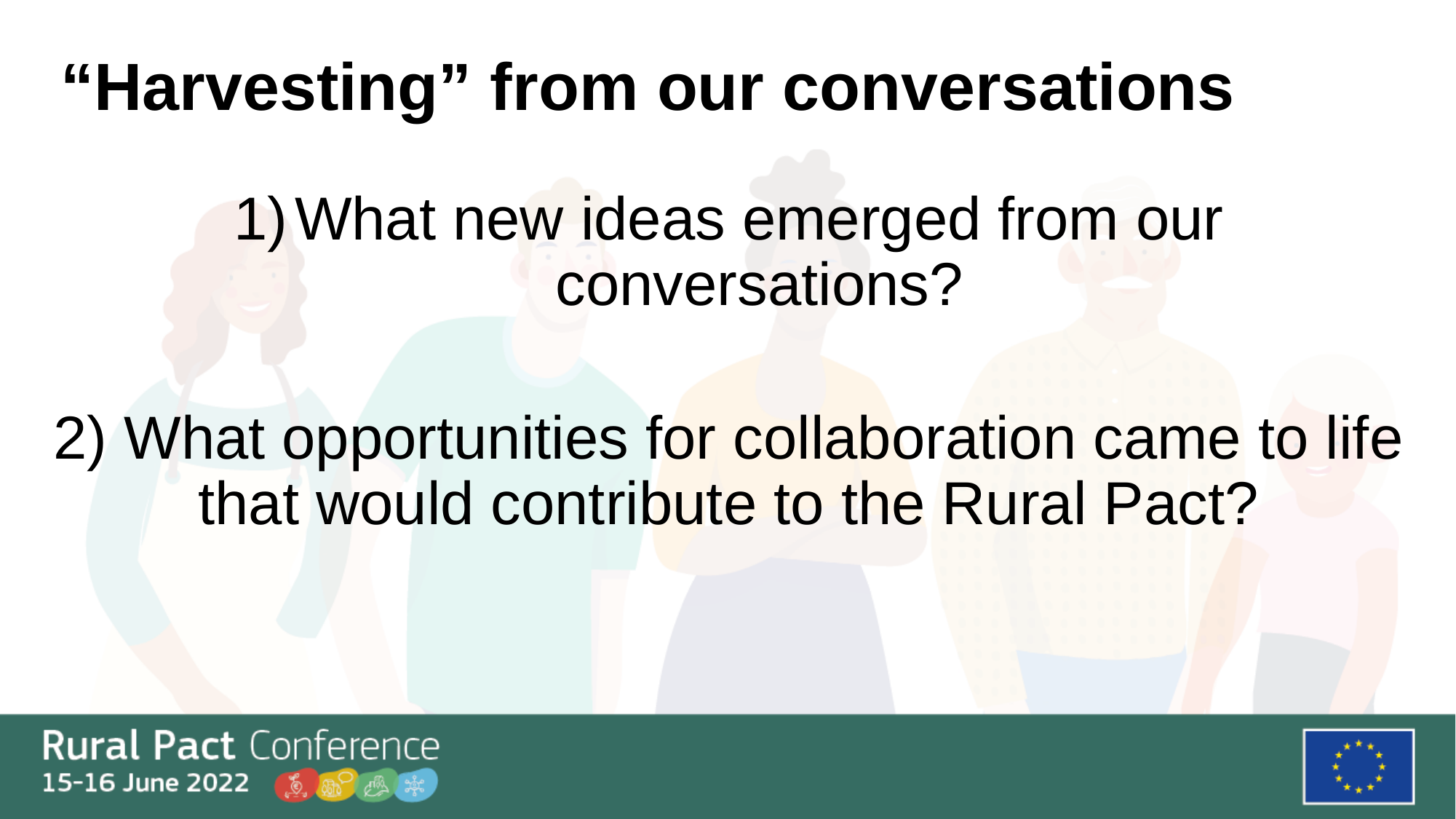

“Harvesting” from our conversations
What new ideas emerged from our conversations?
2) What opportunities for collaboration came to life that would contribute to the Rural Pact?